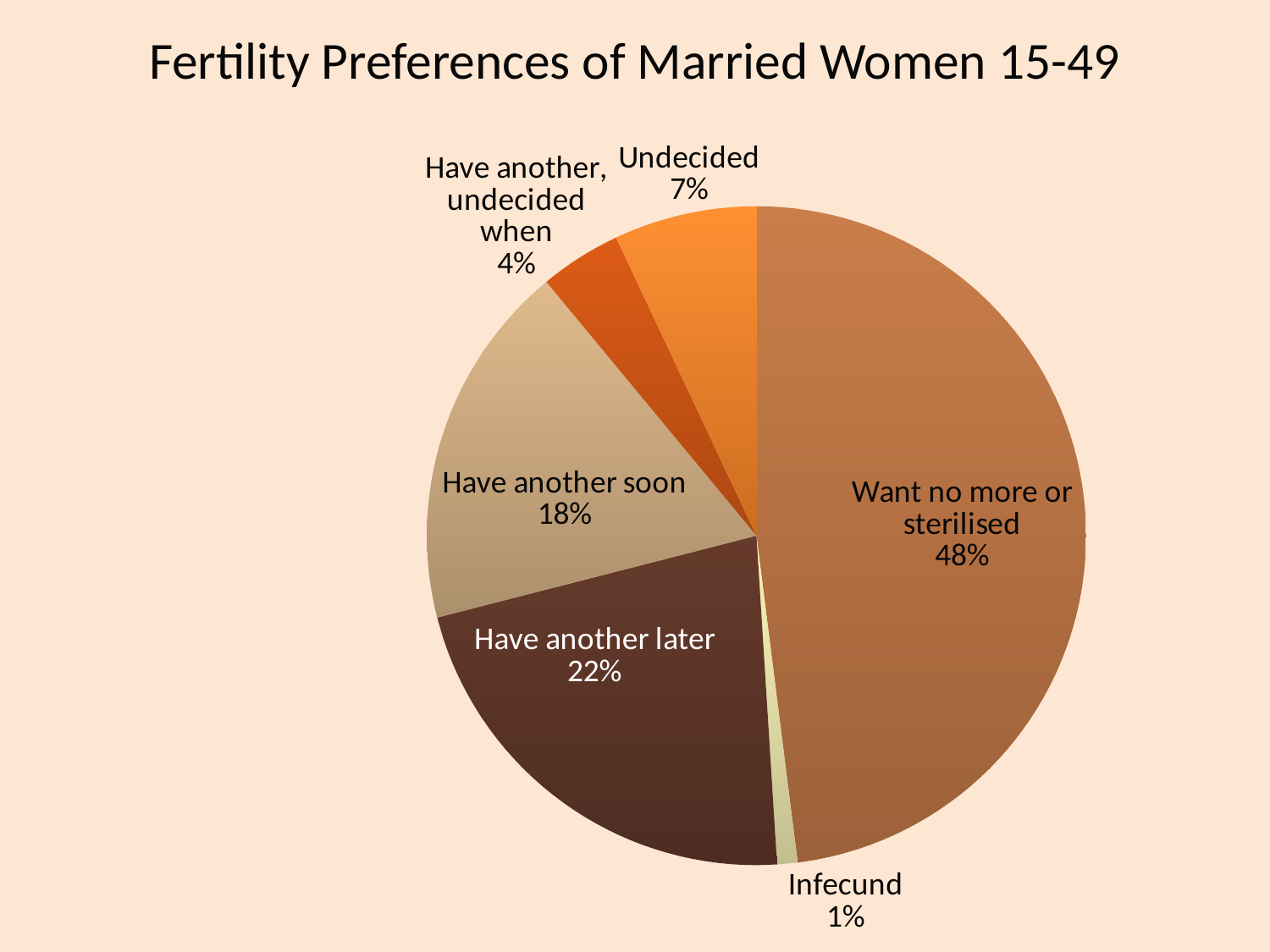

# Fertility Preferences of Married Women 15-49

### Chart

| Category | Column1 |
|---|---|
| Want no more or sterilised | 48.0 |
| Infecund | 1.0 |
| Have another later | 22.0 |
| Have another soon | 18.0 |
| Have another, undecided when | 4.0 |
| Undecided | 7.0 |